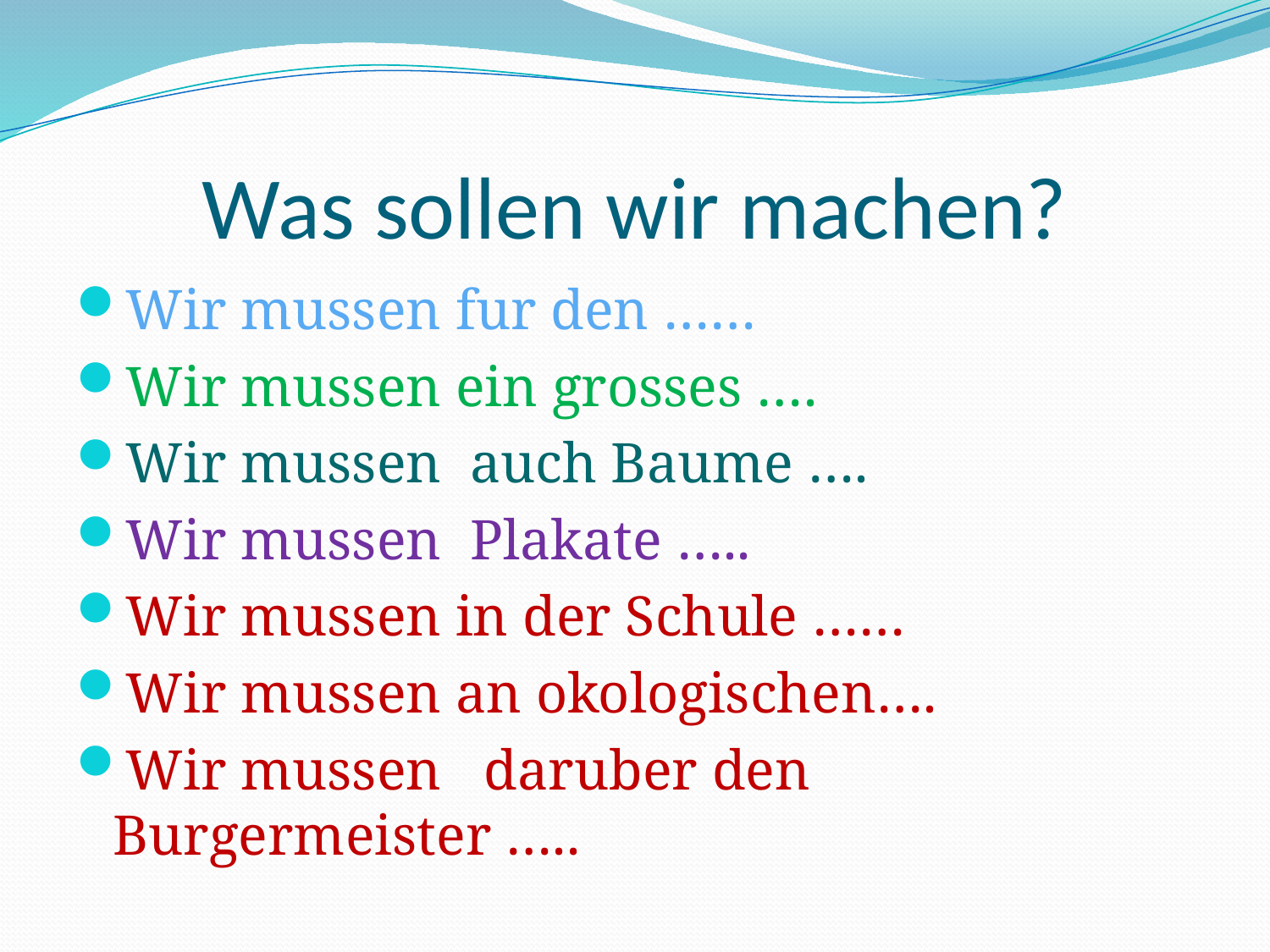

# Was sollen wir machen?
Wir mussen fur den ……
Wir mussen ein grosses ….
Wir mussen  auch Baume ….
Wir mussen  Plakate …..
Wir mussen in der Schule ……
Wir mussen an okologischen….
Wir mussen   daruber den Burgermeister …..